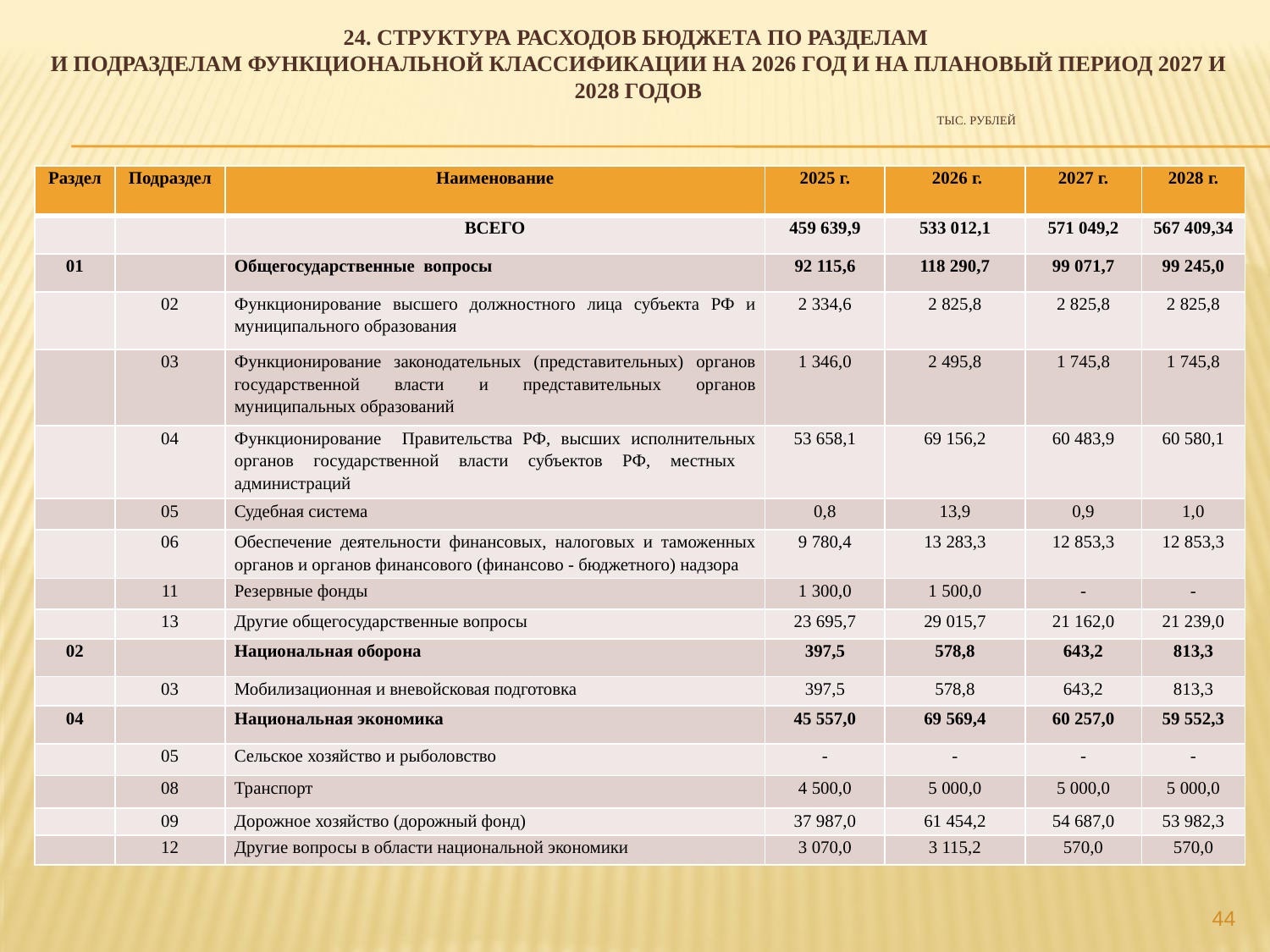

# 24. Структура расходов бюджета по разделам и подразделам функциональной классификации на 2026 год и на плановый период 2027 и 2028 годов тыс. рублей
| Раздел | Подраздел | Наименование | 2025 г. | 2026 г. | 2027 г. | 2028 г. |
| --- | --- | --- | --- | --- | --- | --- |
|  |  | ВСЕГО | 459 639,9 | 533 012,1 | 571 049,2 | 567 409,34 |
| 01 |  | Общегосударственные вопросы | 92 115,6 | 118 290,7 | 99 071,7 | 99 245,0 |
|  | 02 | Функционирование высшего должностного лица субъекта РФ и муниципального образования | 2 334,6 | 2 825,8 | 2 825,8 | 2 825,8 |
|  | 03 | Функционирование законодательных (представительных) органов государственной власти и представительных органов муниципальных образований | 1 346,0 | 2 495,8 | 1 745,8 | 1 745,8 |
|  | 04 | Функционирование Правительства РФ, высших исполнительных органов государственной власти субъектов РФ, местных администраций | 53 658,1 | 69 156,2 | 60 483,9 | 60 580,1 |
|  | 05 | Судебная система | 0,8 | 13,9 | 0,9 | 1,0 |
|  | 06 | Обеспечение деятельности финансовых, налоговых и таможенных органов и органов финансового (финансово - бюджетного) надзора | 9 780,4 | 13 283,3 | 12 853,3 | 12 853,3 |
|  | 11 | Резервные фонды | 1 300,0 | 1 500,0 | - | - |
|  | 13 | Другие общегосударственные вопросы | 23 695,7 | 29 015,7 | 21 162,0 | 21 239,0 |
| 02 |  | Национальная оборона | 397,5 | 578,8 | 643,2 | 813,3 |
|  | 03 | Мобилизационная и вневойсковая подготовка | 397,5 | 578,8 | 643,2 | 813,3 |
| 04 |  | Национальная экономика | 45 557,0 | 69 569,4 | 60 257,0 | 59 552,3 |
|  | 05 | Сельское хозяйство и рыболовство | - | - | - | - |
|  | 08 | Транспорт | 4 500,0 | 5 000,0 | 5 000,0 | 5 000,0 |
|  | 09 | Дорожное хозяйство (дорожный фонд) | 37 987,0 | 61 454,2 | 54 687,0 | 53 982,3 |
|  | 12 | Другие вопросы в области национальной экономики | 3 070,0 | 3 115,2 | 570,0 | 570,0 |
44